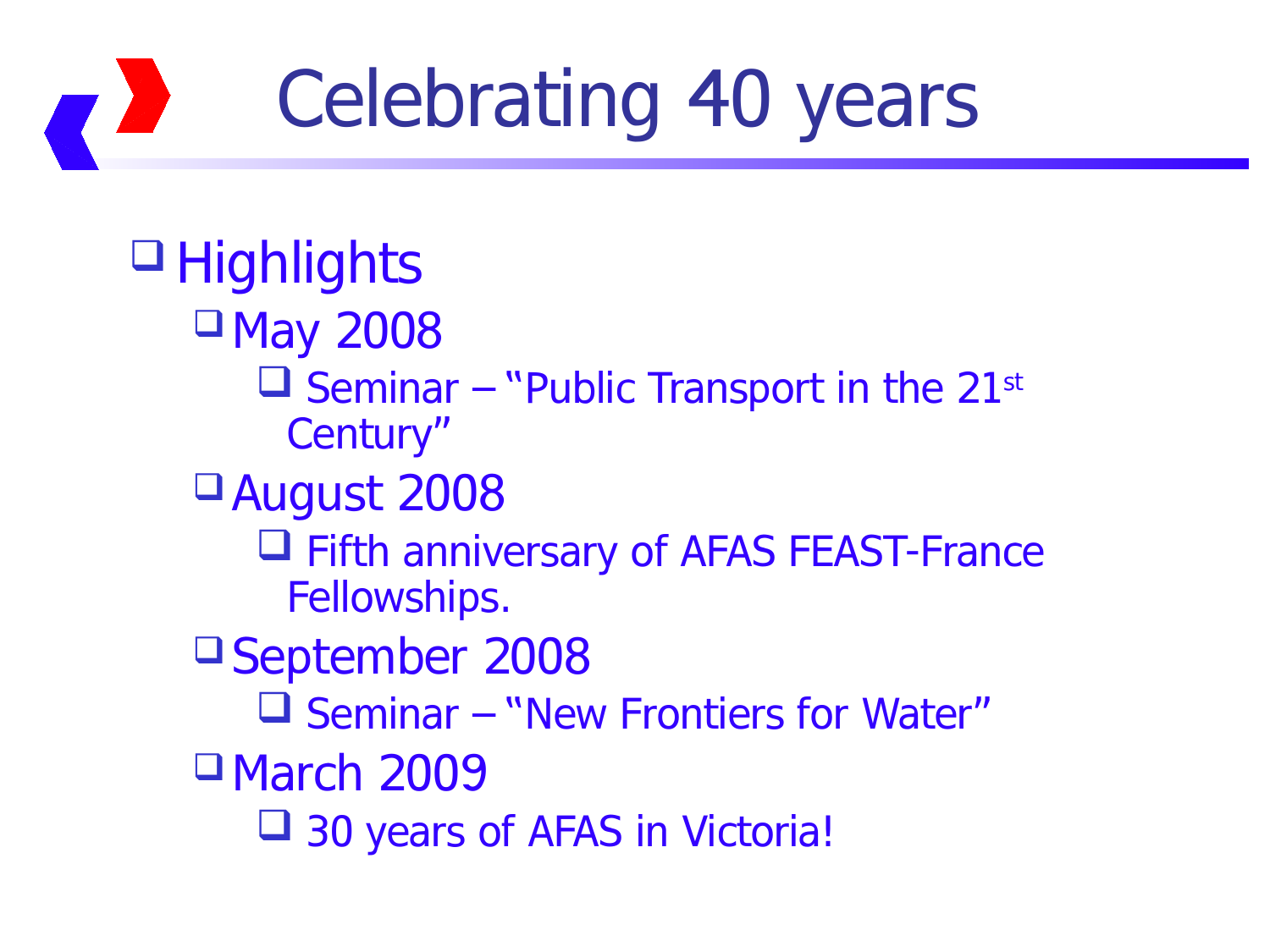

Celebrating 40 years
Highlights
May 2008
 Seminar – “Public Transport in the 21st Century”
August 2008
 Fifth anniversary of AFAS FEAST-France Fellowships.
September 2008
 Seminar – “New Frontiers for Water”
March 2009
 30 years of AFAS in Victoria!